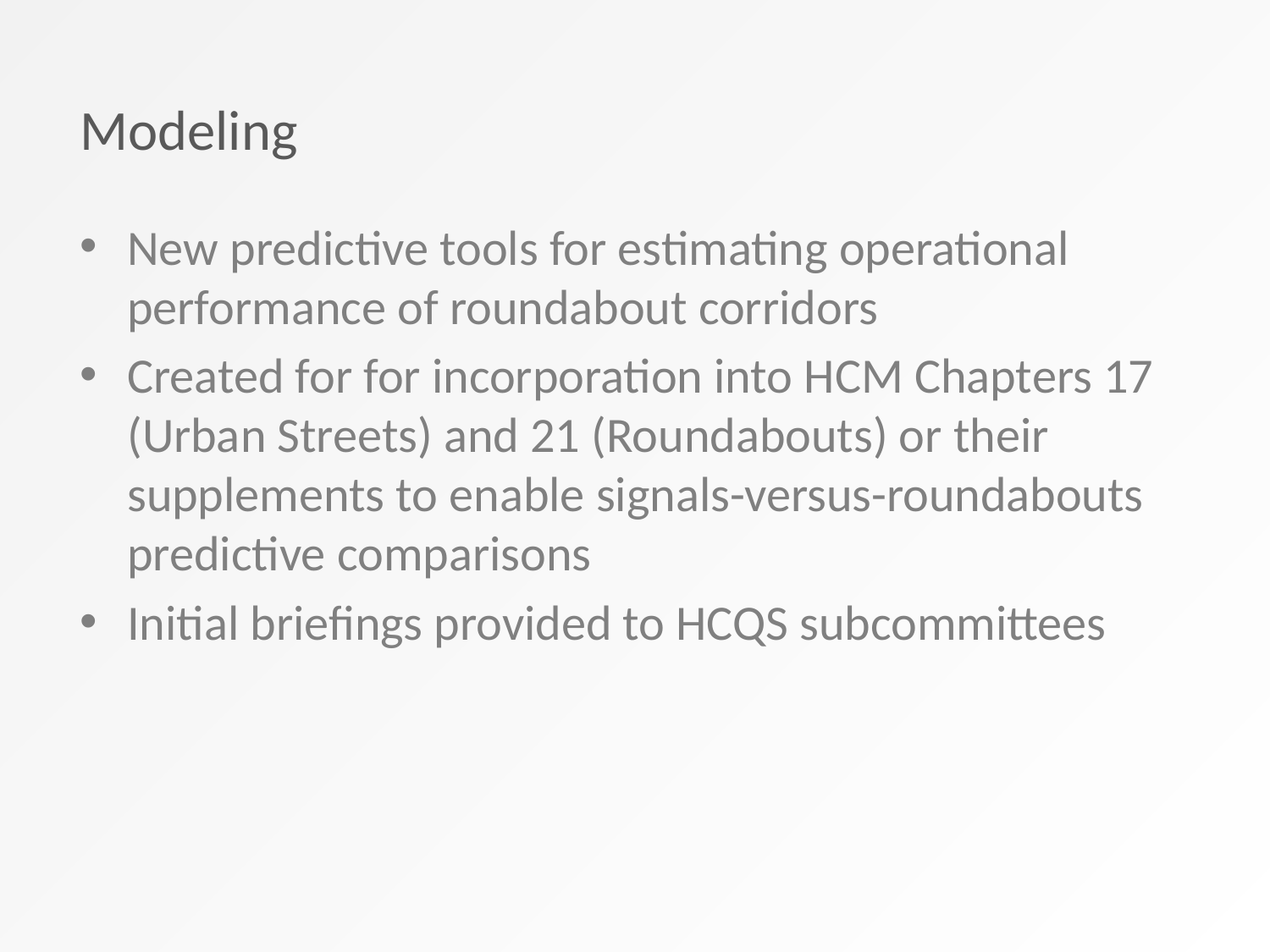

# Modeling
New predictive tools for estimating operational performance of roundabout corridors
Created for for incorporation into HCM Chapters 17 (Urban Streets) and 21 (Roundabouts) or their supplements to enable signals-versus-roundabouts predictive comparisons
Initial briefings provided to HCQS subcommittees